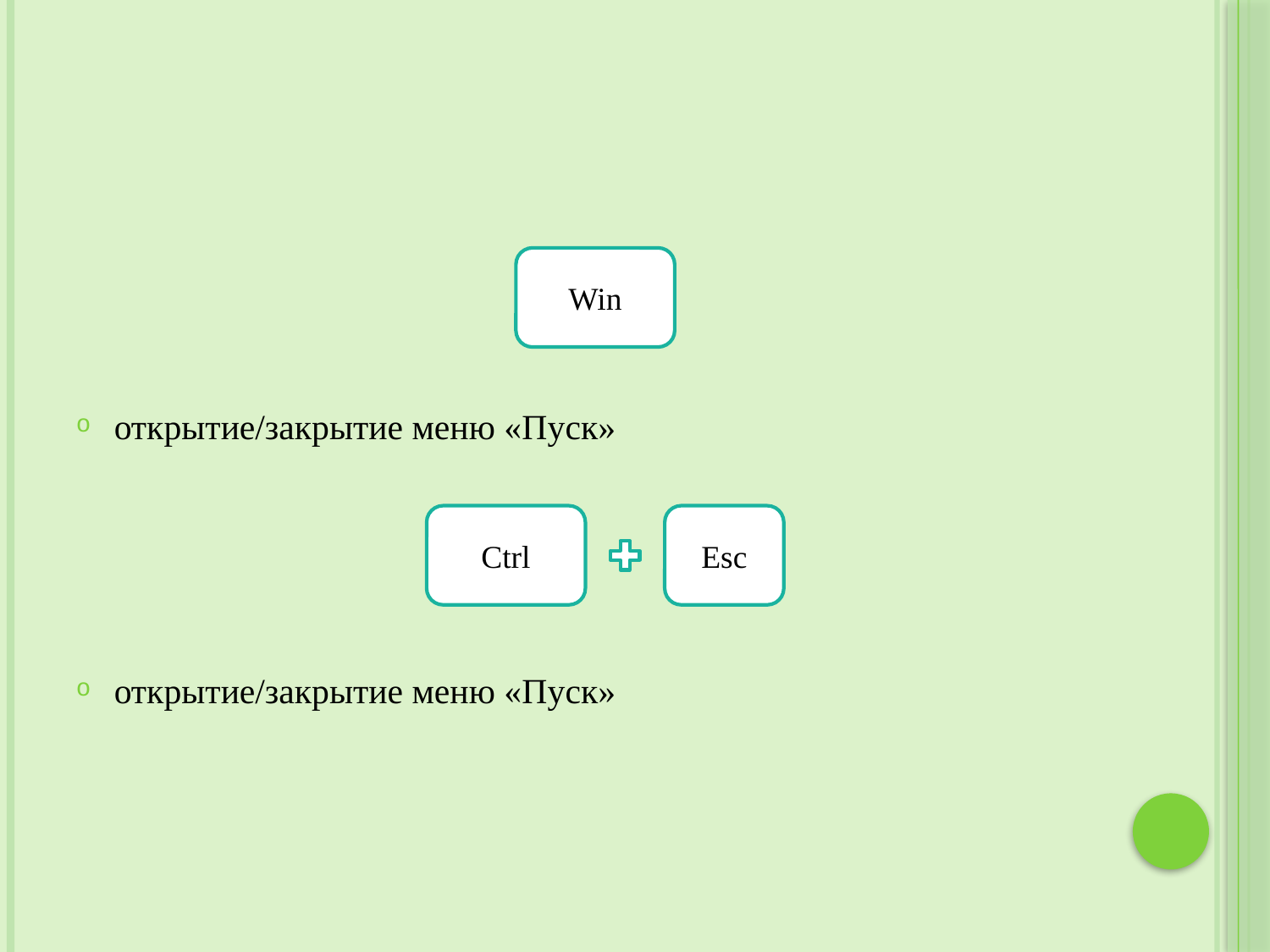

открытие/закрытие меню «Пуск»

открытие/закрытие меню «Пуск»

Win
Ctrl
Esc